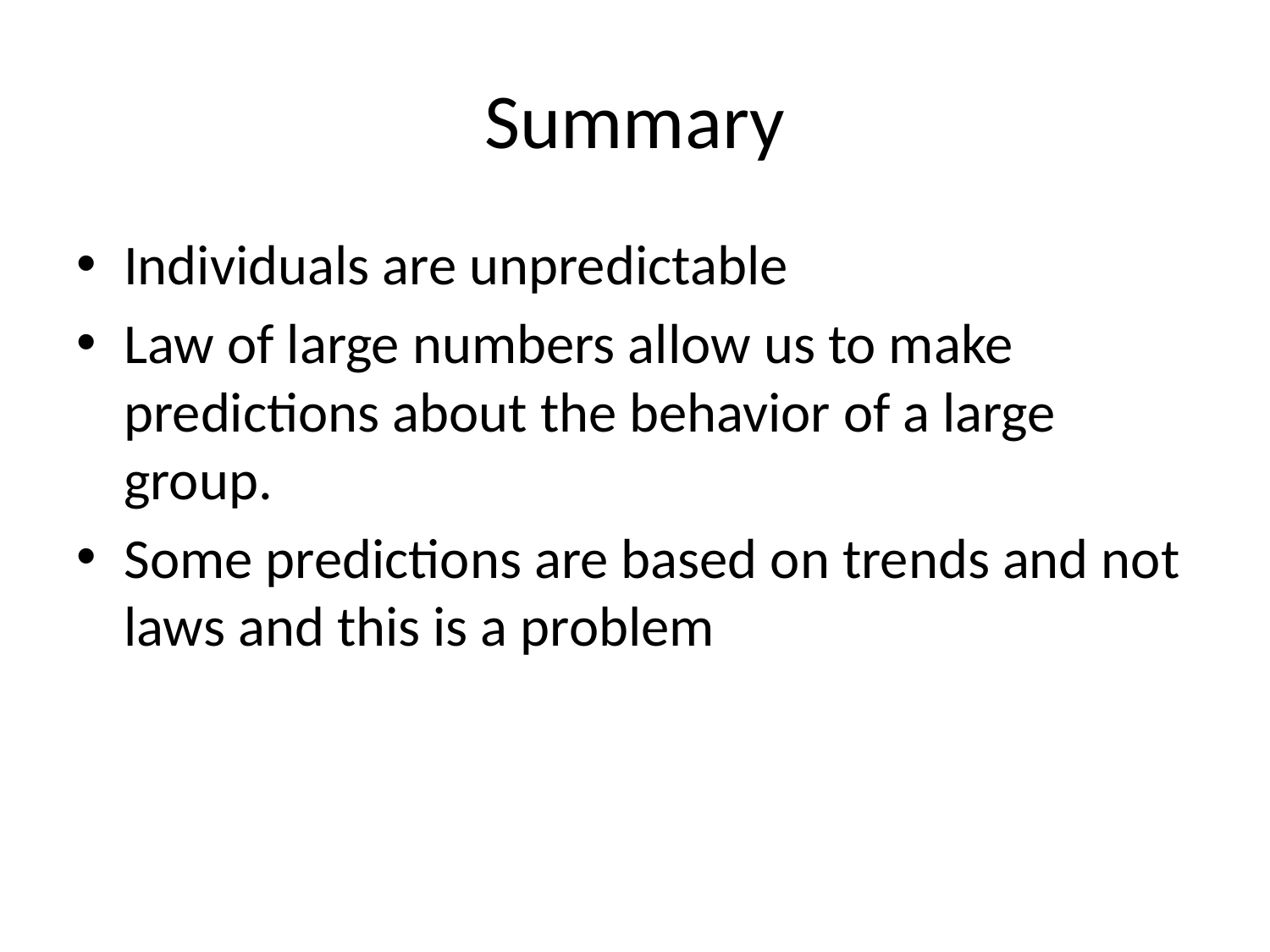

# Summary
Individuals are unpredictable
Law of large numbers allow us to make predictions about the behavior of a large group.
Some predictions are based on trends and not laws and this is a problem